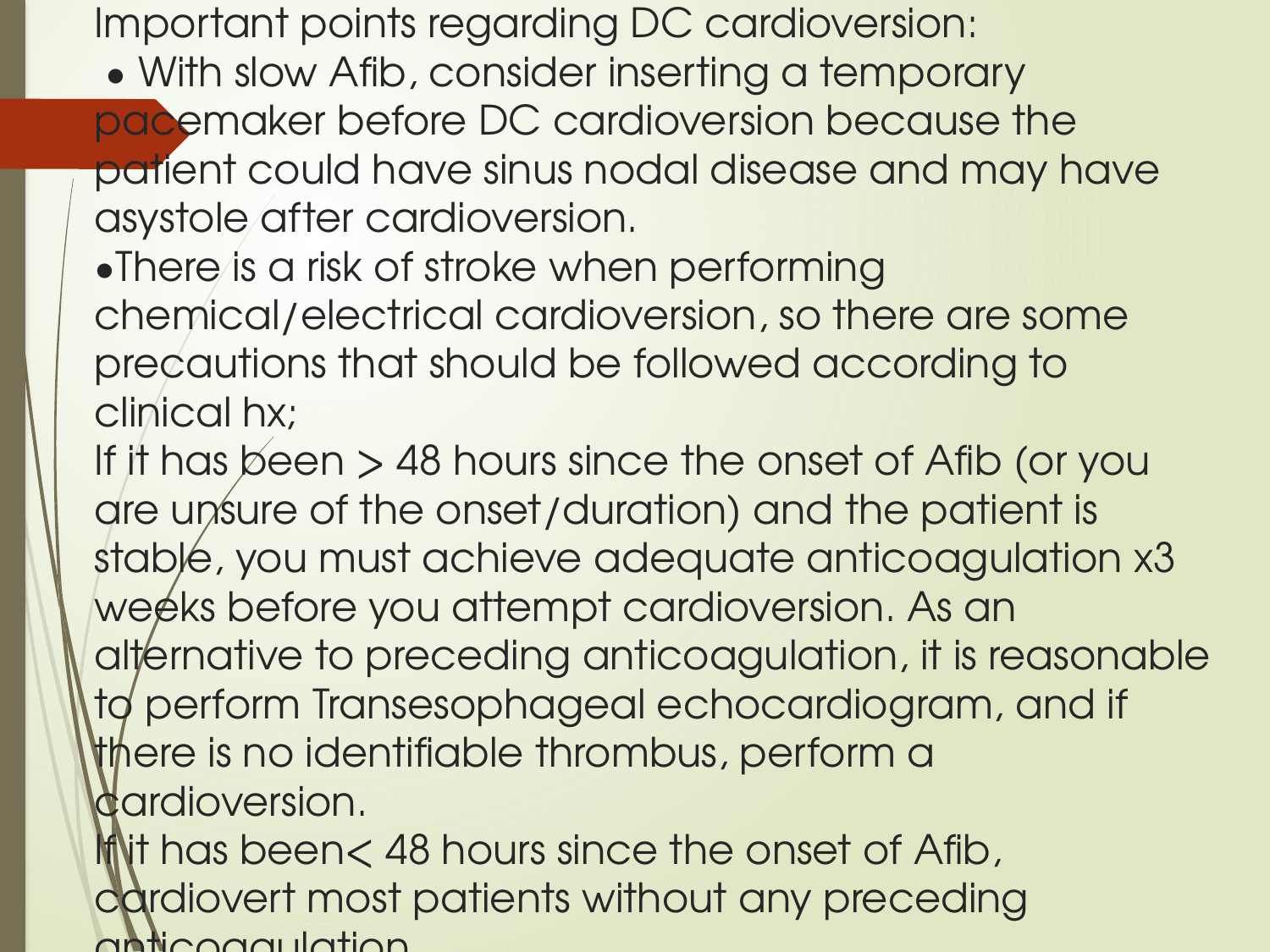

# Important points regarding DC cardioversion:
 • With slow Afib, consider inserting a temporary pacemaker before DC cardioversion because the patient could have sinus nodal disease and may have asystole after cardioversion.
•There is a risk of stroke when performing chemical/electrical cardioversion, so there are some precautions that should be followed according to clinical hx;
If it has been > 48 hours since the onset of Afib (or you are unsure of the onset/duration) and the patient is stable, you must achieve adequate anticoagulation x3 weeks before you attempt cardioversion. As an alternative to preceding anticoagulation, it is reasonable to perform Transesophageal echocardiogram, and if there is no identifiable thrombus, perform a cardioversion.
If it has been< 48 hours since the onset of Afib, cardiovert most patients without any preceding anticoagulation.